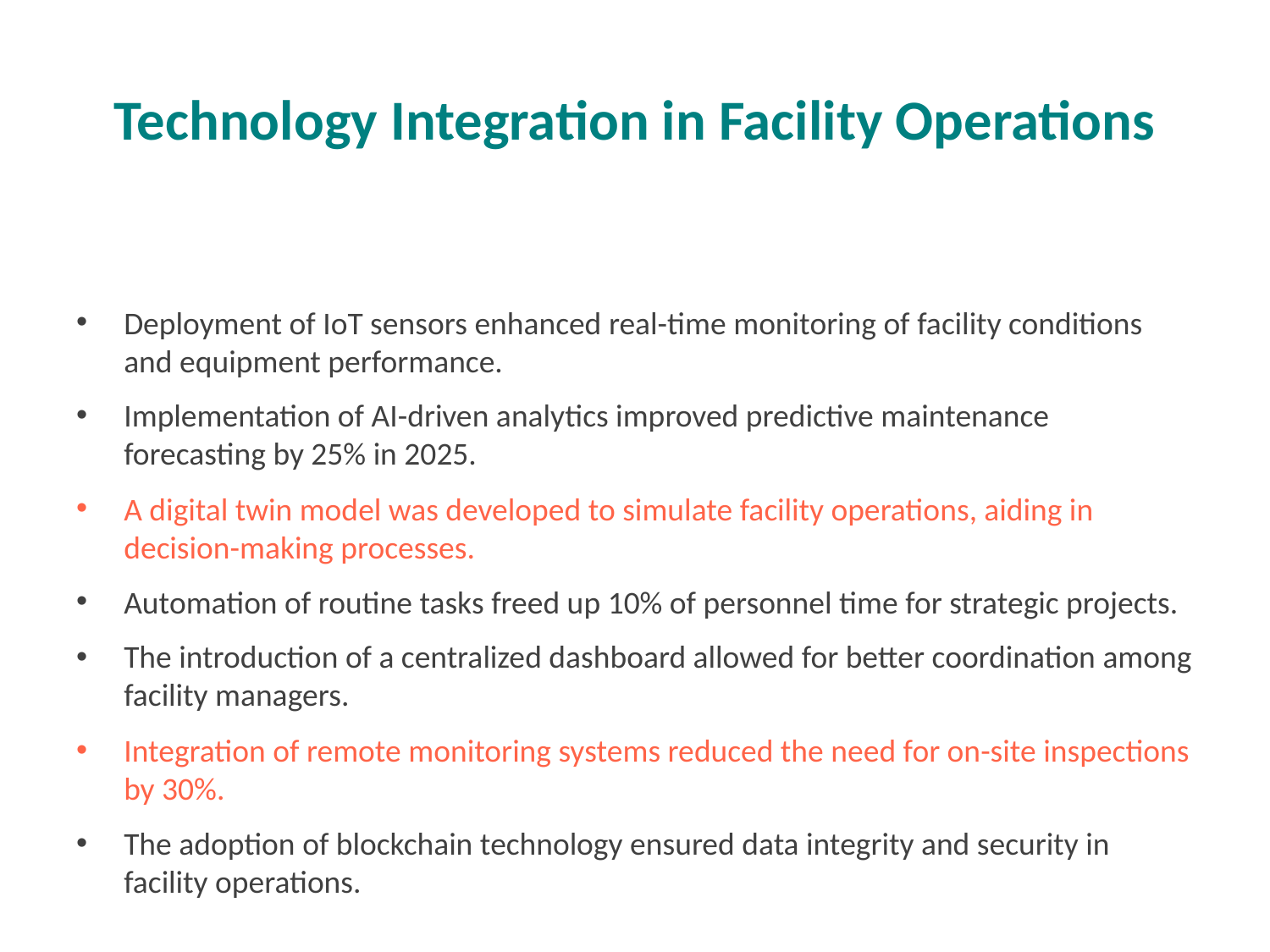

# Technology Integration in Facility Operations

Deployment of IoT sensors enhanced real-time monitoring of facility conditions and equipment performance.
Implementation of AI-driven analytics improved predictive maintenance forecasting by 25% in 2025.
A digital twin model was developed to simulate facility operations, aiding in decision-making processes.
Automation of routine tasks freed up 10% of personnel time for strategic projects.
The introduction of a centralized dashboard allowed for better coordination among facility managers.
Integration of remote monitoring systems reduced the need for on-site inspections by 30%.
The adoption of blockchain technology ensured data integrity and security in facility operations.